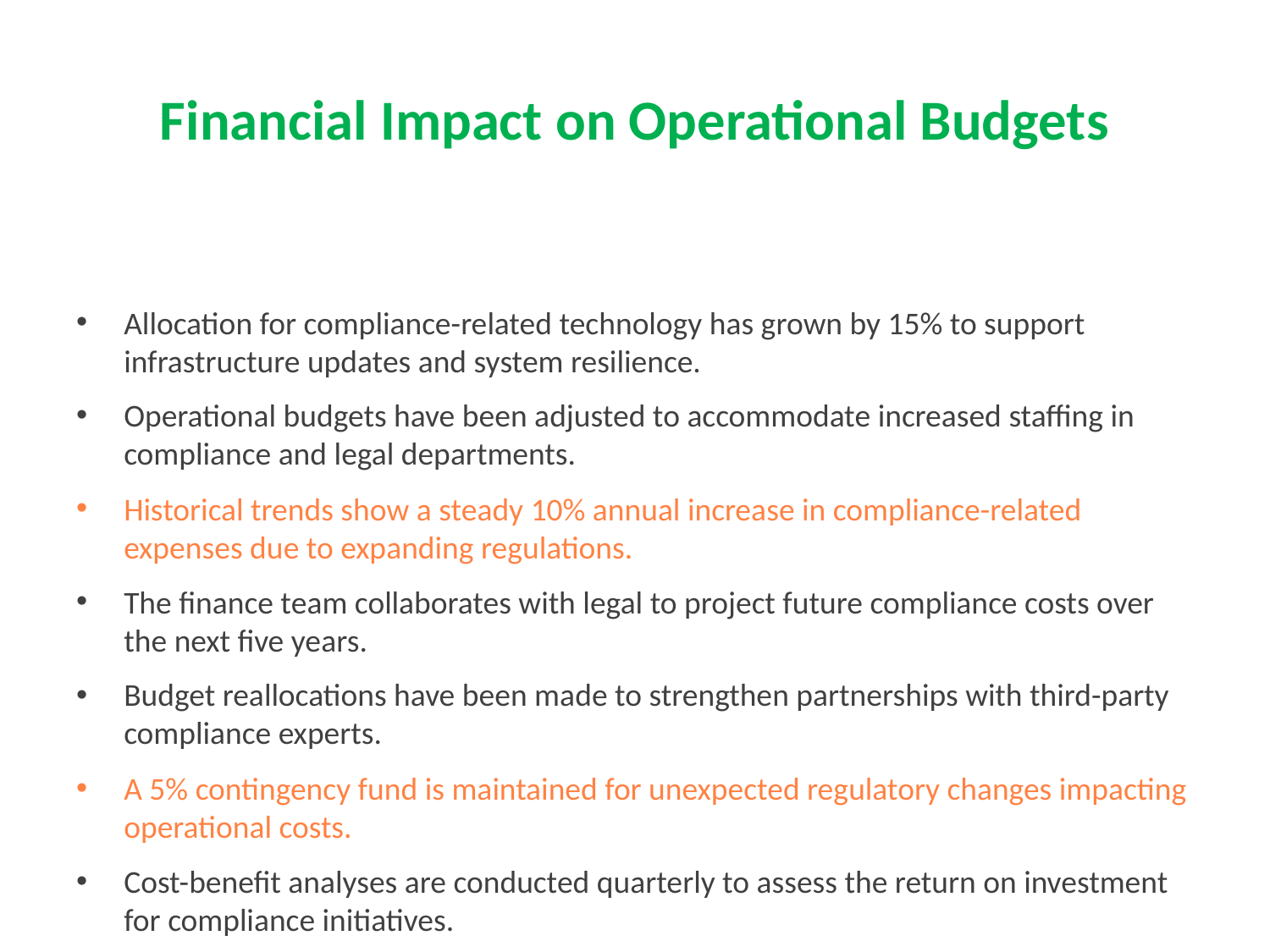

# Financial Impact on Operational Budgets

Allocation for compliance-related technology has grown by 15% to support infrastructure updates and system resilience.
Operational budgets have been adjusted to accommodate increased staffing in compliance and legal departments.
Historical trends show a steady 10% annual increase in compliance-related expenses due to expanding regulations.
The finance team collaborates with legal to project future compliance costs over the next five years.
Budget reallocations have been made to strengthen partnerships with third-party compliance experts.
A 5% contingency fund is maintained for unexpected regulatory changes impacting operational costs.
Cost-benefit analyses are conducted quarterly to assess the return on investment for compliance initiatives.